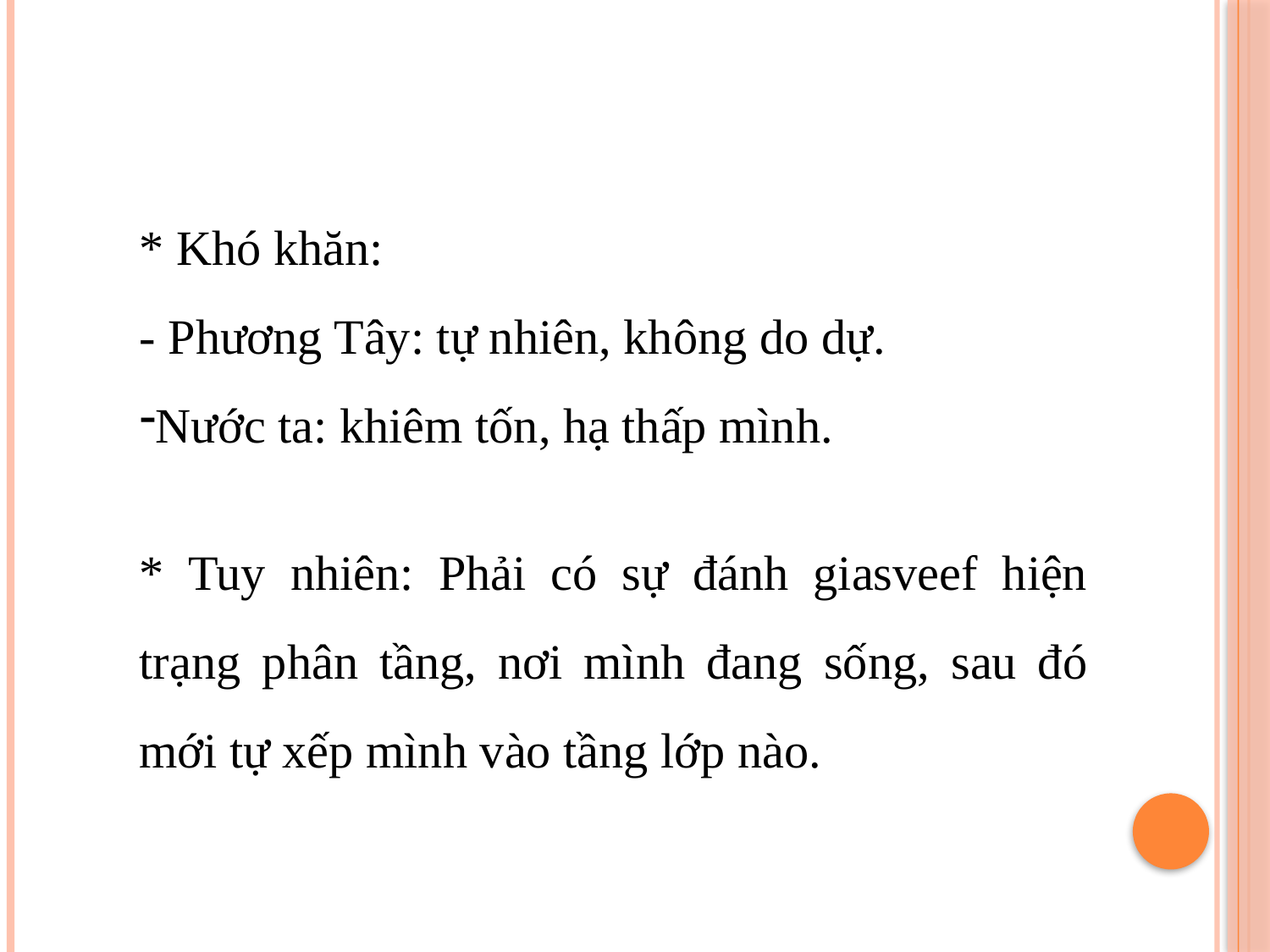

* Khó khăn:
- Phương Tây: tự nhiên, không do dự.
Nước ta: khiêm tốn, hạ thấp mình.

* Tuy nhiên: Phải có sự đánh giasveef hiện trạng phân tầng, nơi mình đang sống, sau đó mới tự xếp mình vào tầng lớp nào.